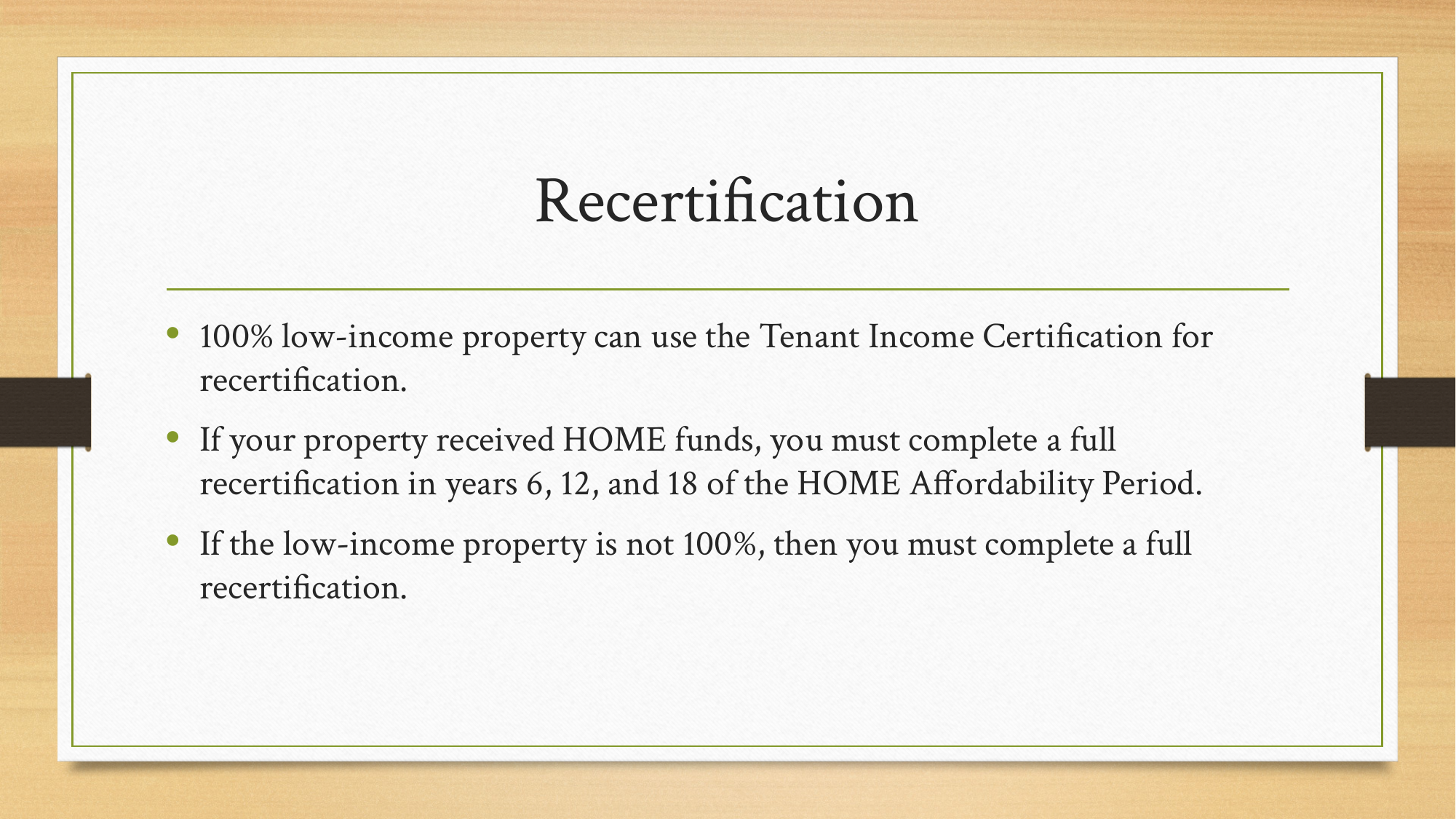

# Recertification
100% low-income property can use the Tenant Income Certification for recertification.
If your property received HOME funds, you must complete a full recertification in years 6, 12, and 18 of the HOME Affordability Period.
If the low-income property is not 100%, then you must complete a full recertification.